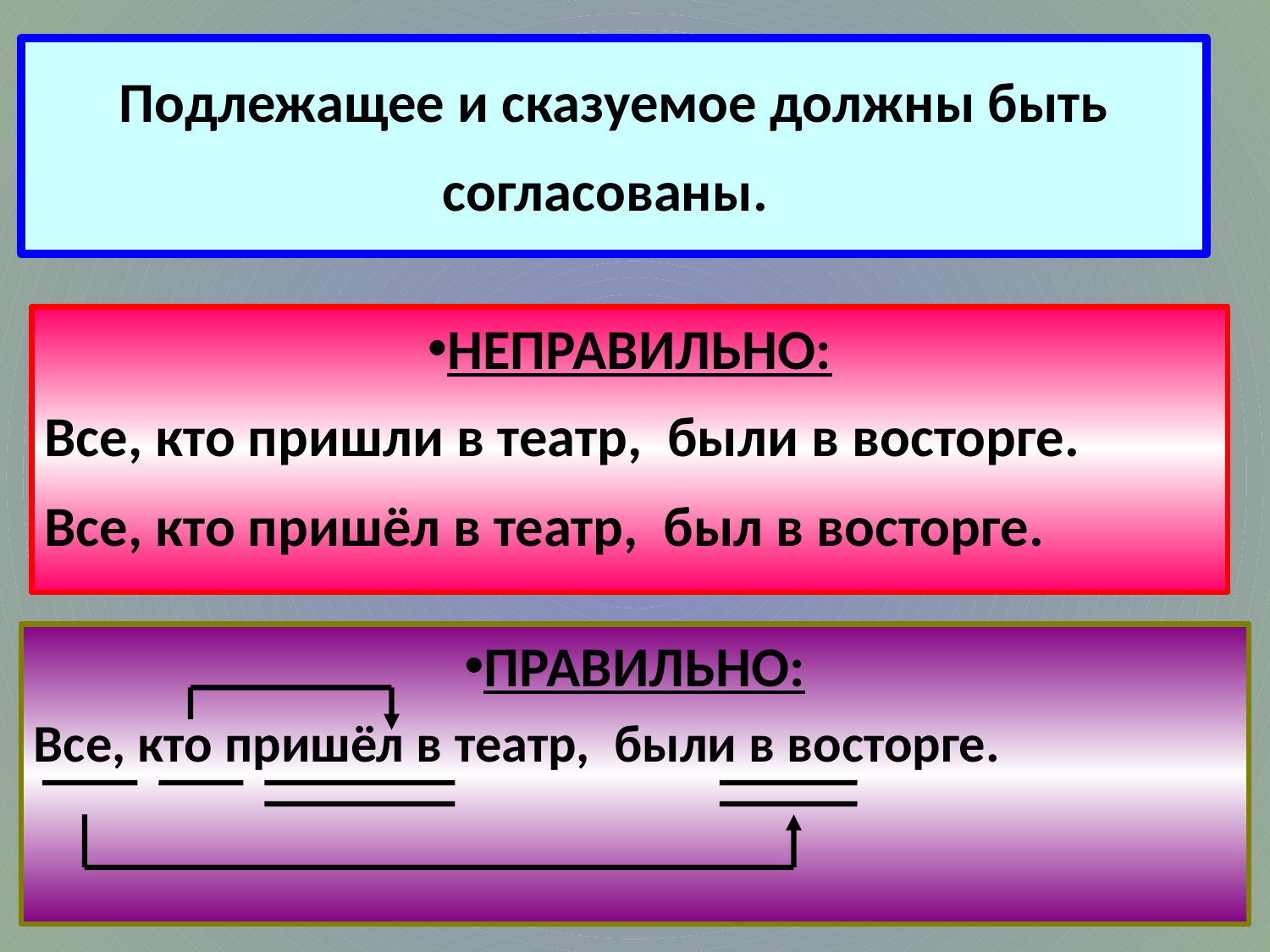

# Подлежащее и сказуемое должны быть согласованы.
НЕПРАВИЛЬНО:
Все, кто пришли в театр,  были в восторге.
Все, кто пришёл в театр,  был в восторге.
ПРАВИЛЬНО:
Все, кто пришёл в театр,  были в восторге.